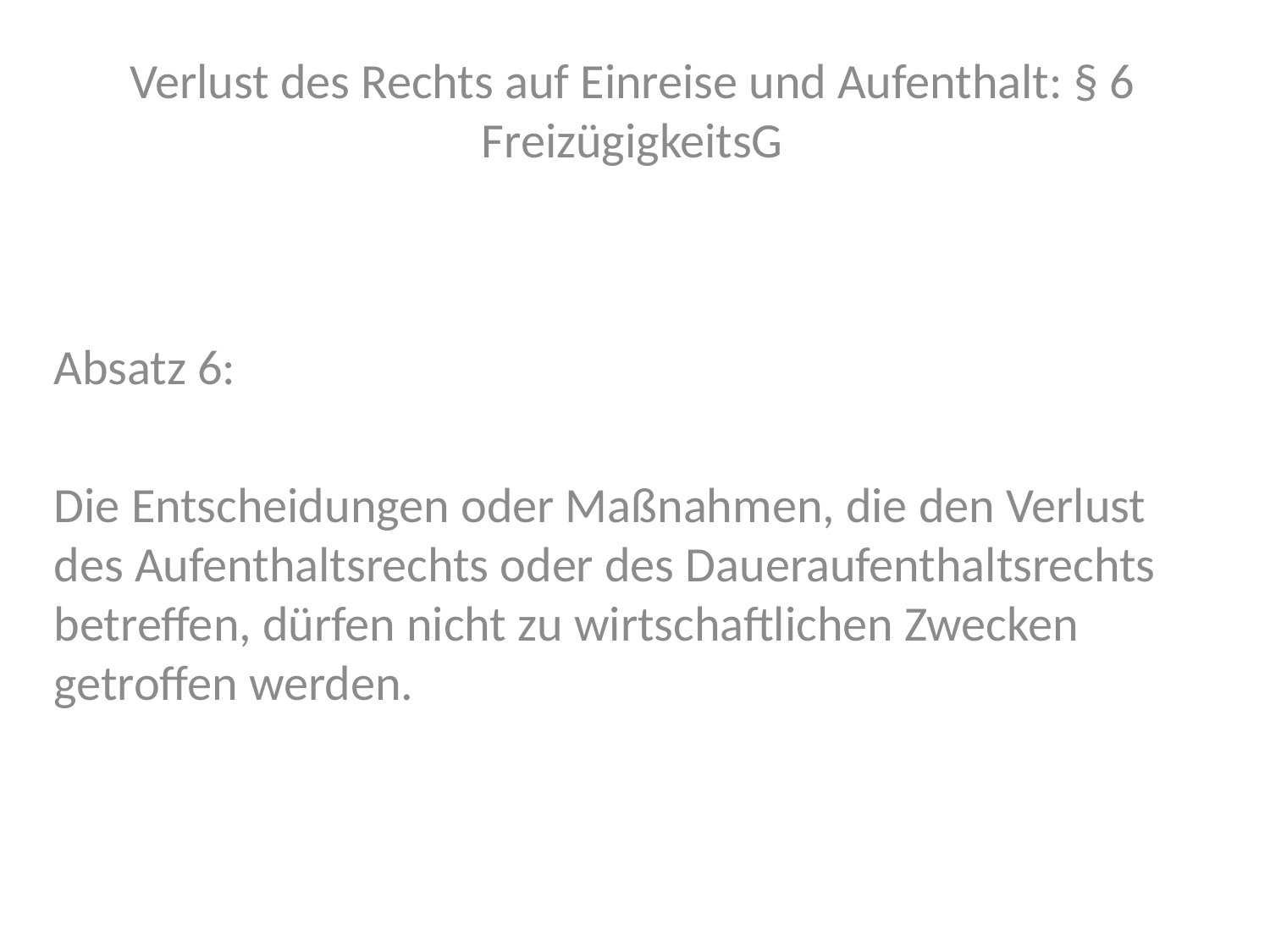

Verlust des Rechts auf Einreise und Aufenthalt: § 6 FreizügigkeitsG

Absatz 6:

Die Entscheidungen oder Maßnahmen, die den Verlust des Aufenthaltsrechts oder des Daueraufenthaltsrechts betreffen, dürfen nicht zu wirtschaftlichen Zwecken getroffen werden.